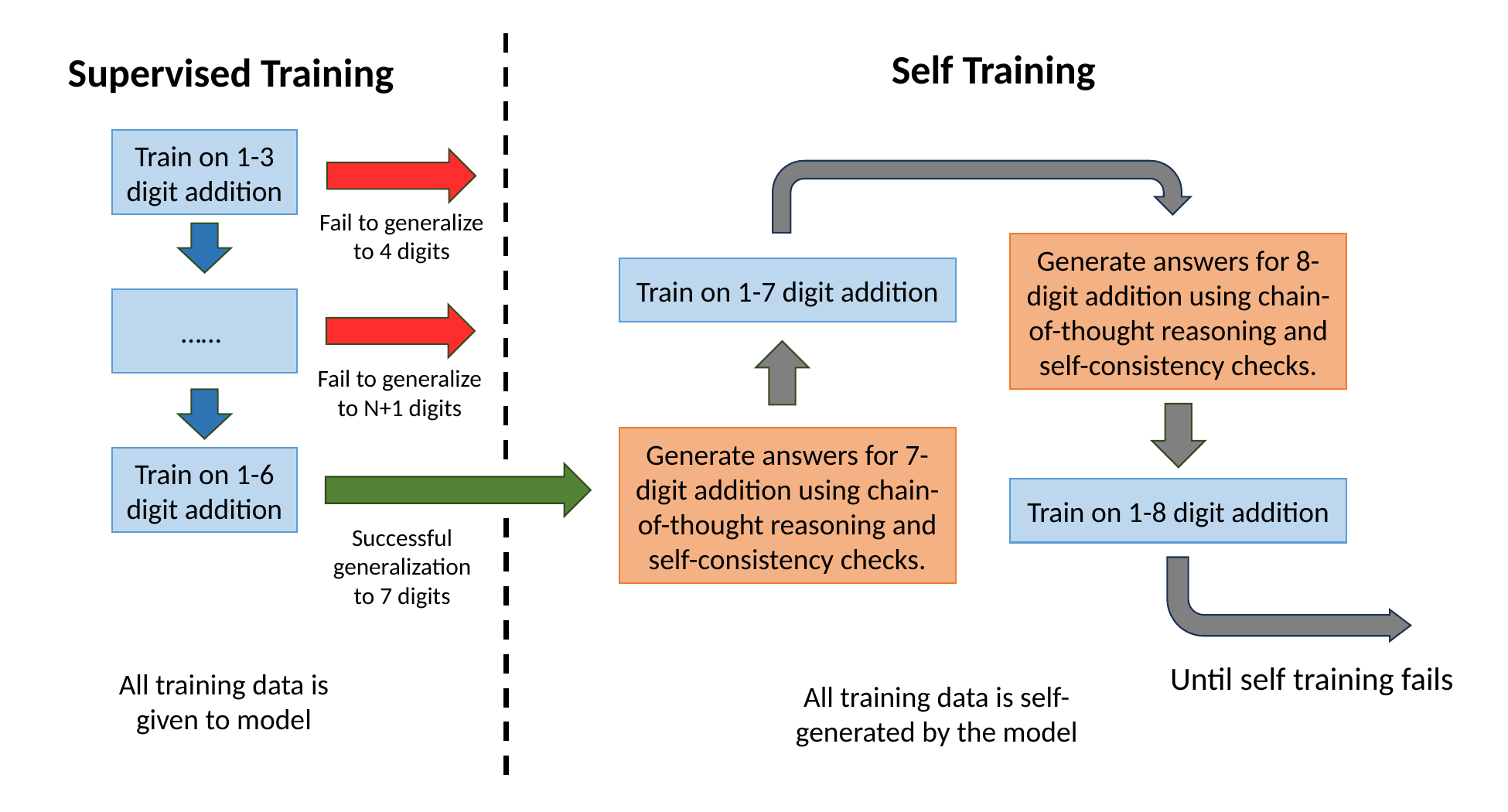

Self Training
Supervised Training

Train on 1-3 digit addition

Fail to generalize to 4 digits

Generate answers for 8-digit addition using chain-of-thought reasoning and self-consistency checks.

Train on 1-7 digit addition
……

Fail to generalize to N+1 digits

Generate answers for 7-digit addition using chain-of-thought reasoning and self-consistency checks.
Train on 1-6 digit addition
Train on 1-8 digit addition
Successful generalization to 7 digits

Until self training fails
All training data is given to model
All training data is self-generated by the model